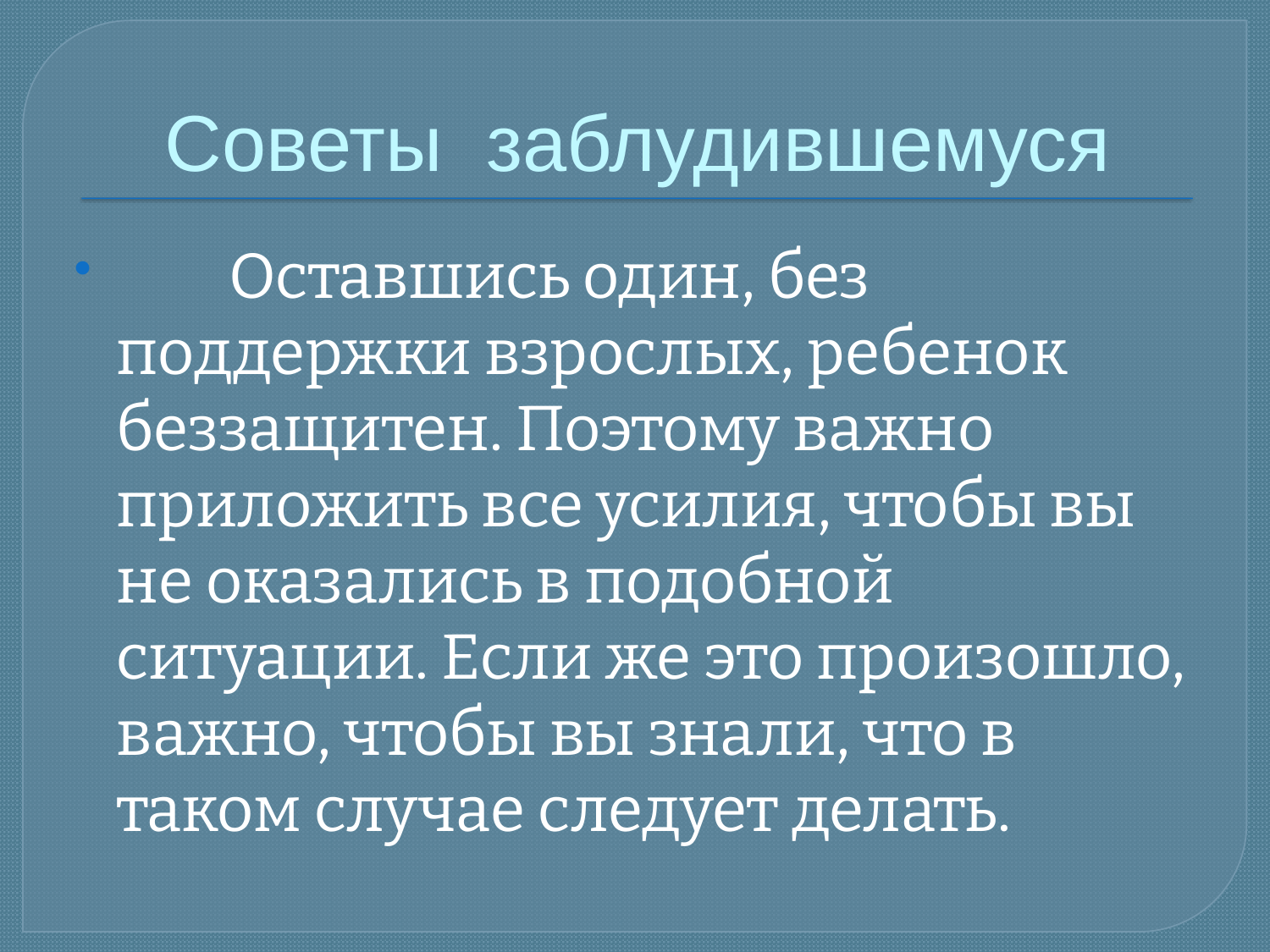

# Советы  заблудившемуся
          Оставшись один, без поддержки взрослых, ребенок беззащитен. Поэтому важно приложить все усилия, чтобы вы не оказались в подобной ситуации. Если же это произошло, важно, чтобы вы знали, что в таком случае следует делать.